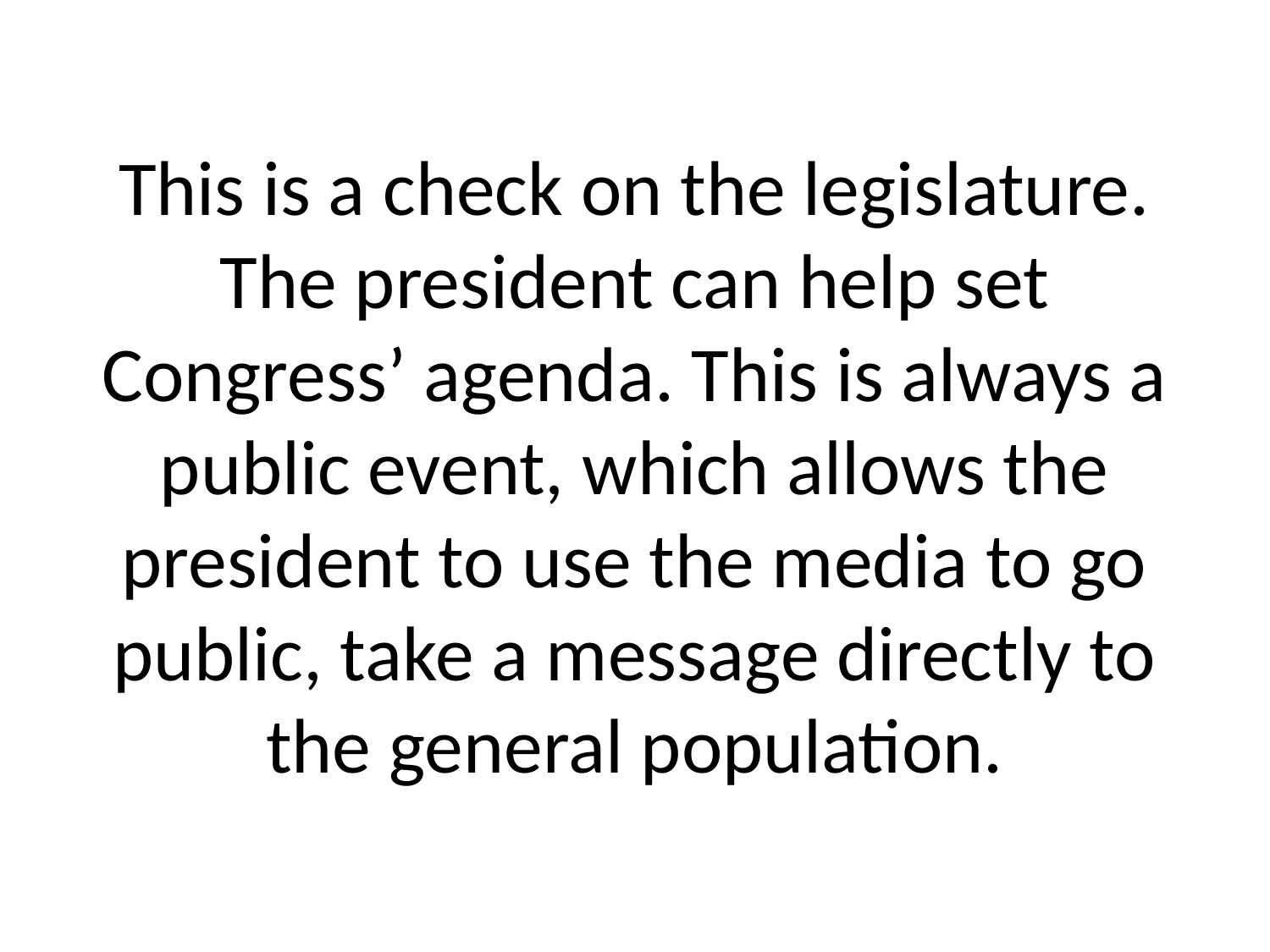

# This is a check on the legislature. The president can help set Congress’ agenda. This is always a public event, which allows the president to use the media to go public, take a message directly to the general population.